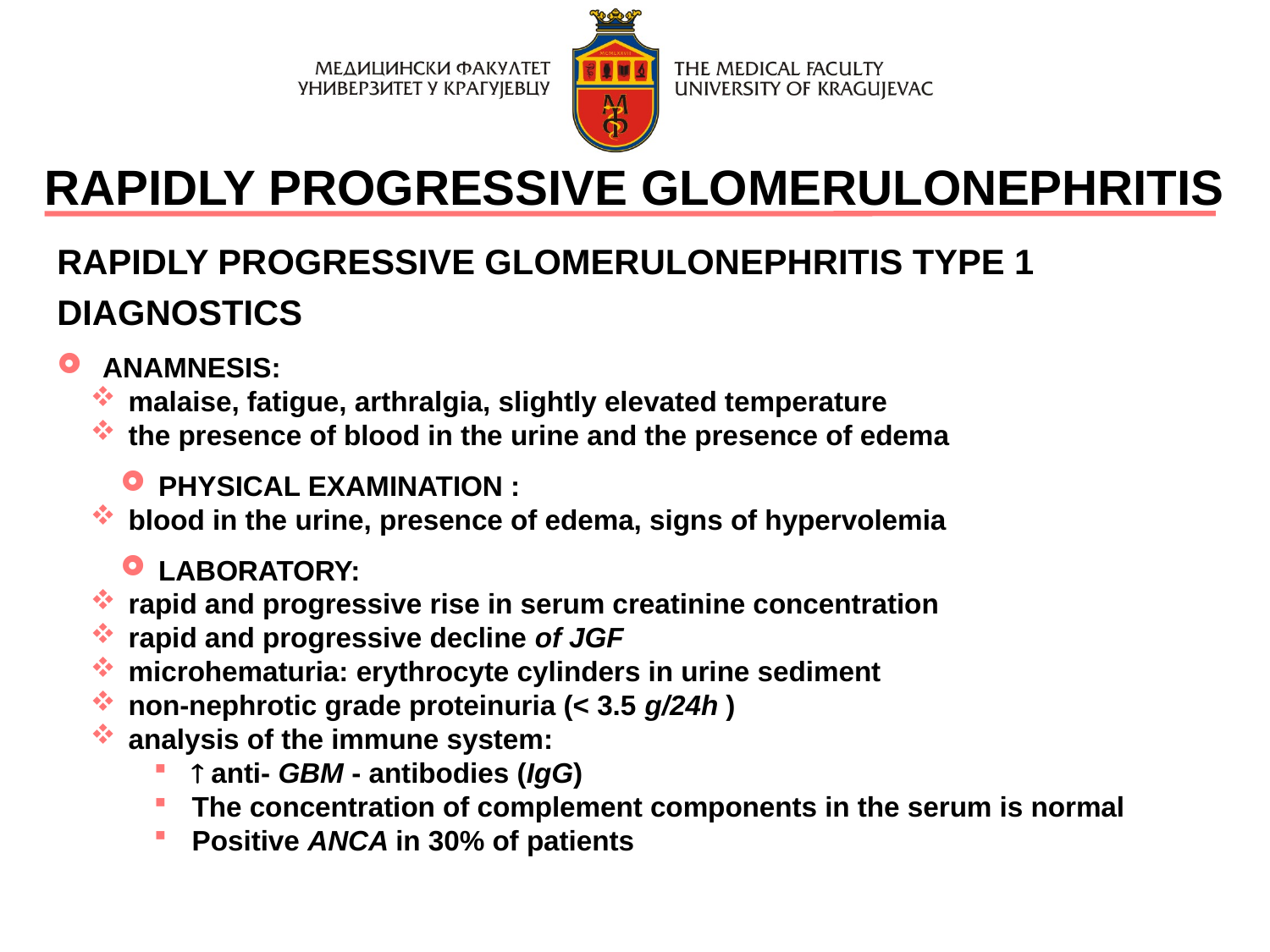

RAPIDLY PROGRESSIVE GLOMERULONEPHRITIS

RAPIDLY PROGRESSIVE GLOMERULONEPHRITIS TYPE 1

DIAGNOSTICS

  ANAMNESIS:
 malaise, fatigue, arthralgia, slightly elevated temperature
 the presence of blood in the urine and the presence of edema

 PHYSICAL EXAMINATION :
 blood in the urine, presence of edema, signs of hypervolemia

 LABORATORY:
 rapid and progressive rise in serum creatinine concentration
 rapid and progressive decline of JGF
 microhematuria: erythrocyte cylinders in urine sediment
 non-nephrotic grade proteinuria (< 3.5 g/24h )
 analysis of the immune system:
 ↑ anti- GBM - antibodies (IgG)
 The concentration of complement components in the serum is normal
 Positive ANCA in 30% of patients